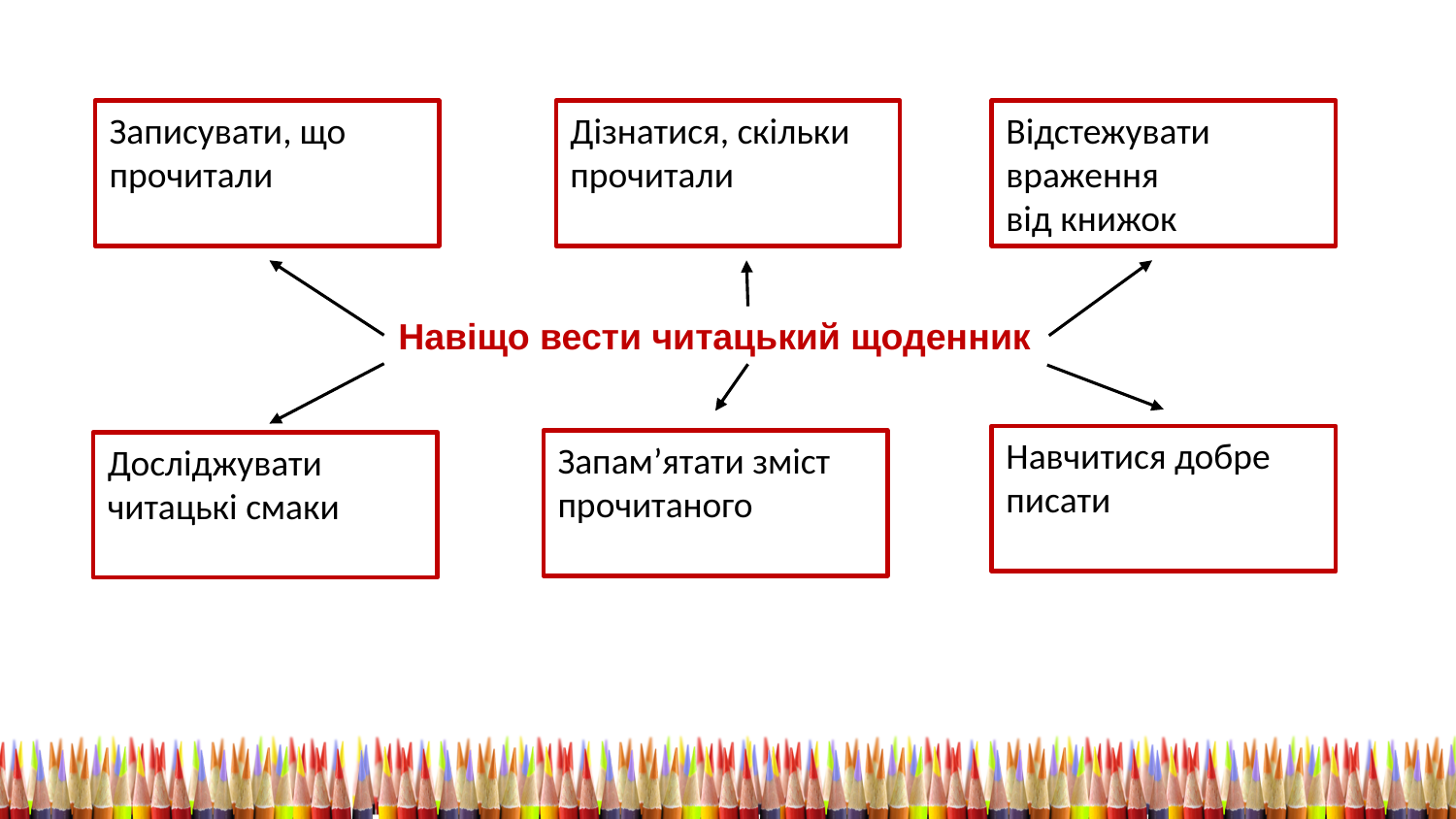

Записувати, що
прочитали

Дізнатися, скільки
прочитали

Відстежувати
враження
від книжок
Навіщо вести читацький щоденник
Навчитися добре
писати

Запам’ятати зміст
прочитаного

Досліджувати
читацькі смаки